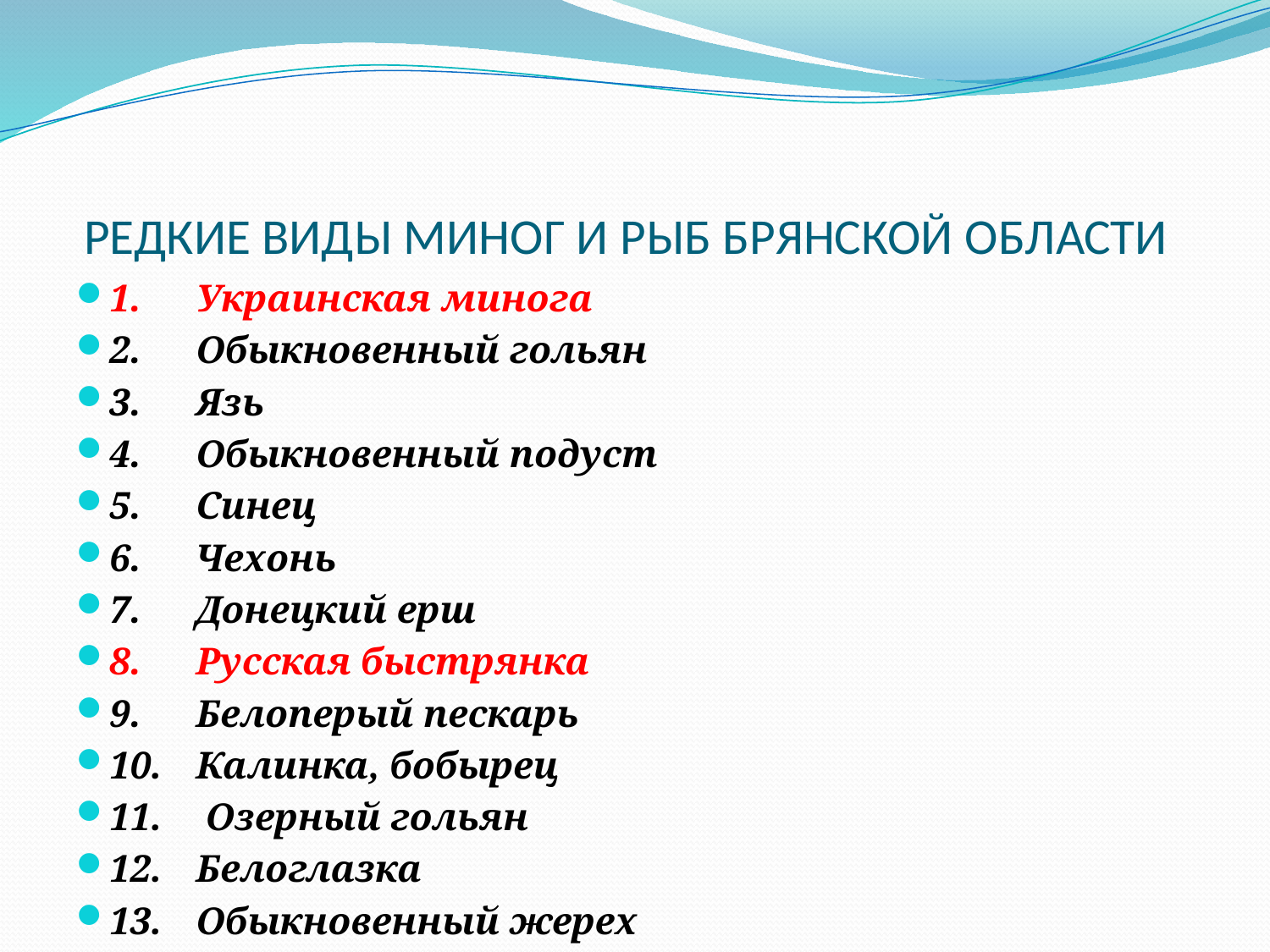

# РЕДКИЕ ВИДЫ МИНОГ И РЫБ БРЯНСКОЙ ОБЛАСТИ
1.	Украинская минога
2.	Обыкновенный гольян
3.	Язь
4.	Обыкновенный подуст
5.	Синец
6.	Чехонь
7.	Донецкий ерш
8.	Русская быстрянка
9.	Белоперый пескарь
10.	Калинка, бобырец
11.	 Озерный гольян
12.	Белоглазка
13.	Обыкновенный жерех